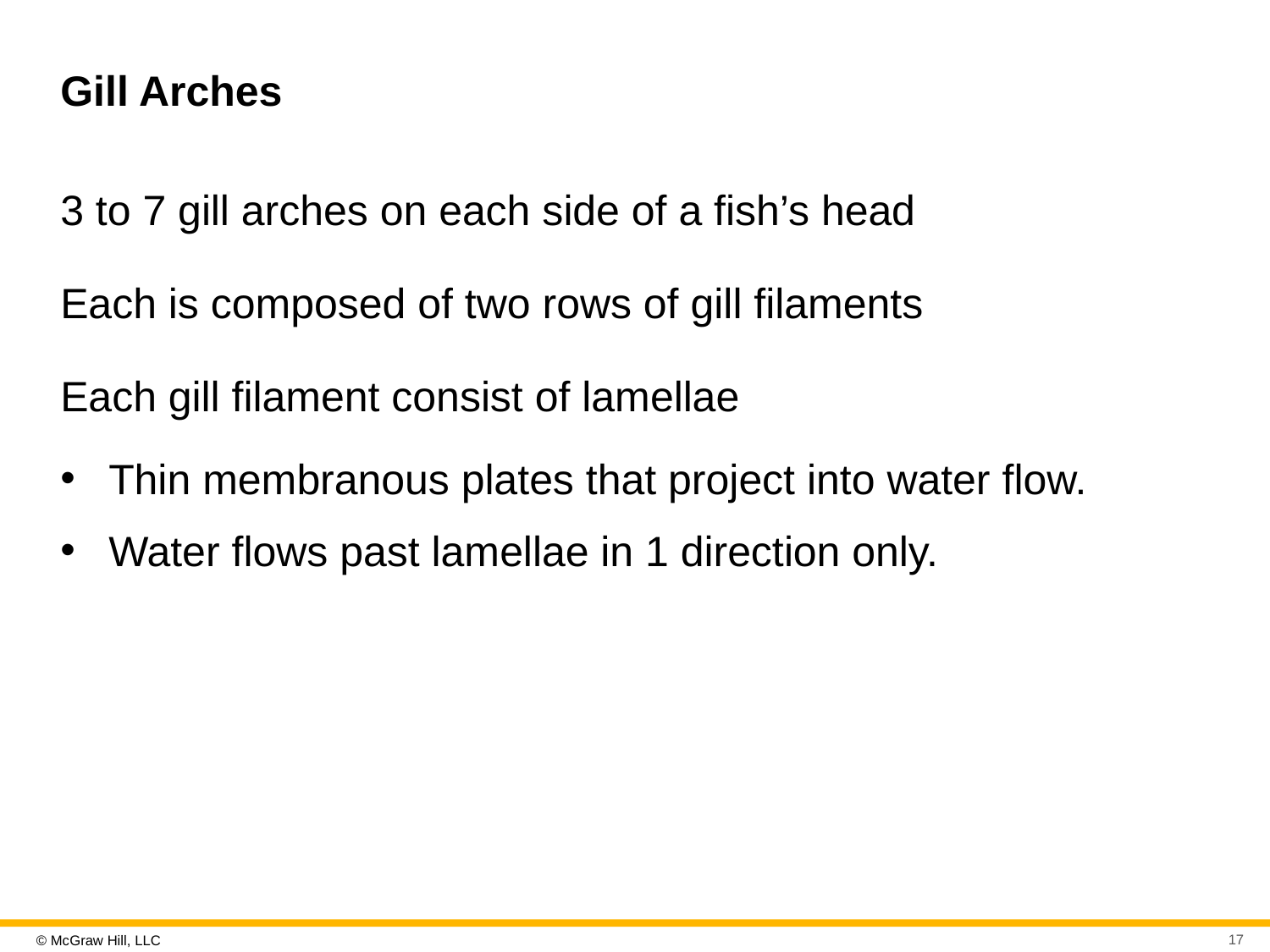

# Gill Arches
3 to 7 gill arches on each side of a fish’s head
Each is composed of two rows of gill filaments
Each gill filament consist of lamellae
Thin membranous plates that project into water flow.
Water flows past lamellae in 1 direction only.
17